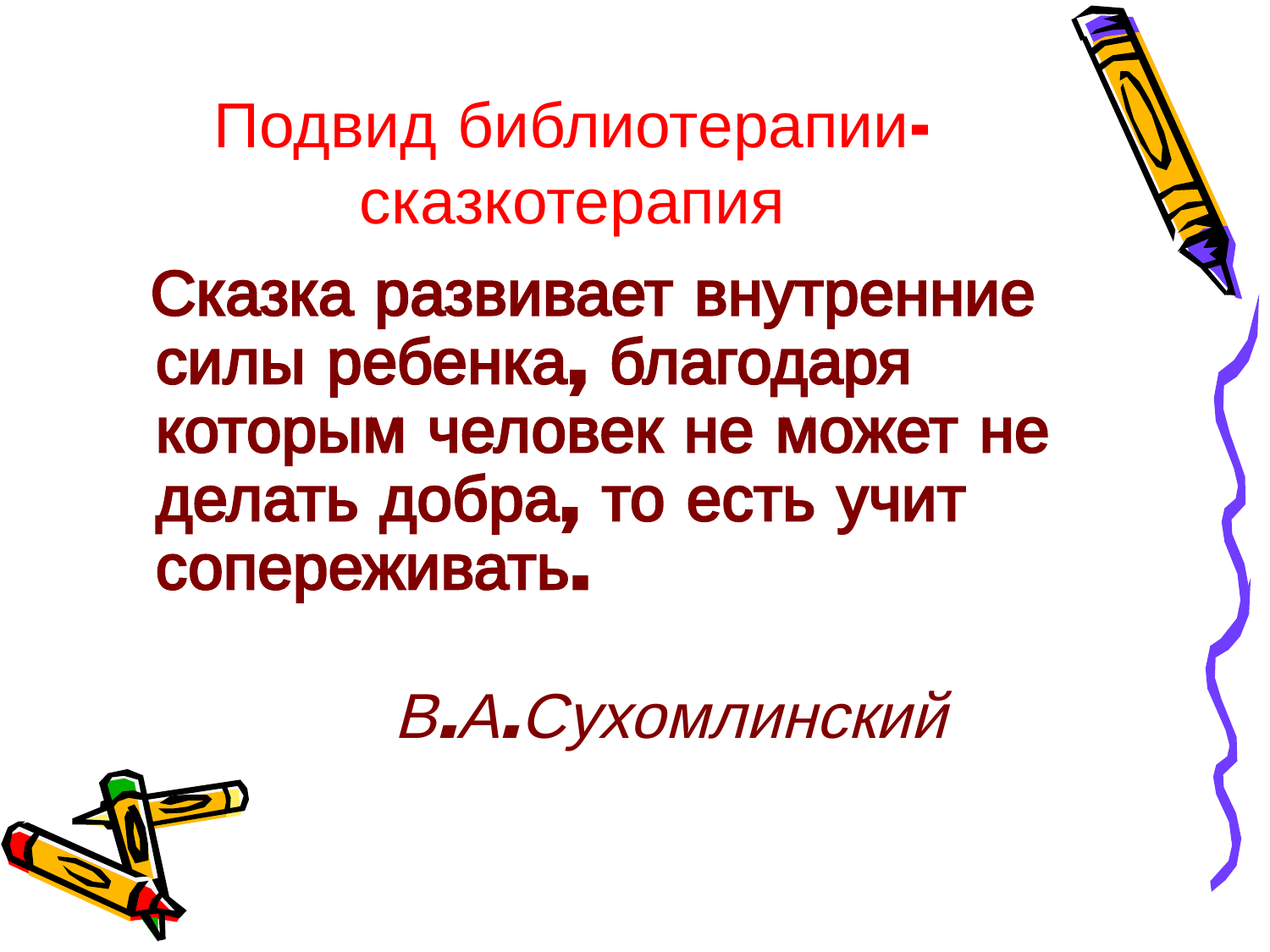

# Подвид библиотерапии-сказкотерапия
  Сказка развивает внутренние силы ребенка, благодаря которым человек не может не делать добра, то есть учит сопереживать.
                                    В.А.Сухомлинский